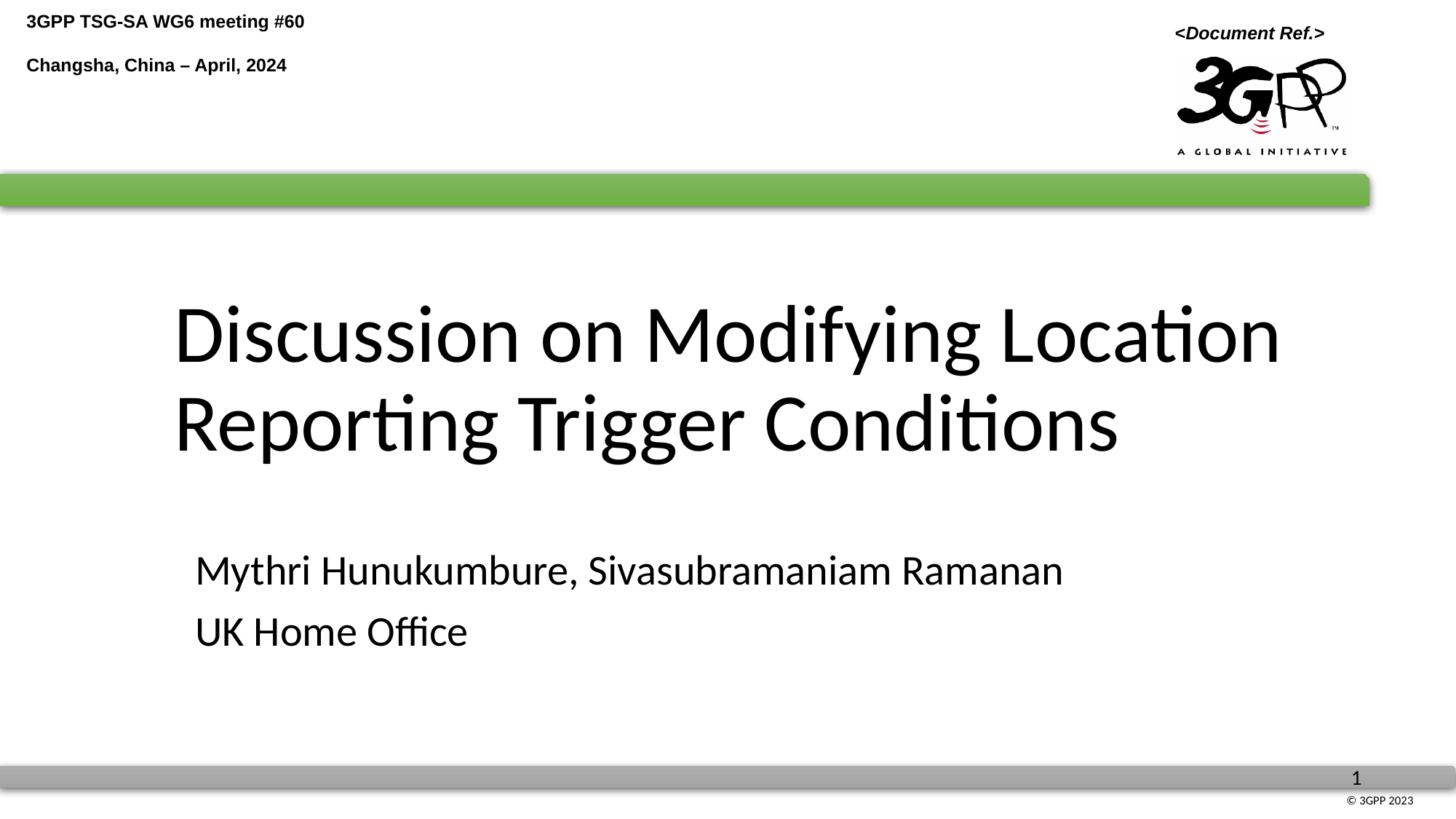

# Discussion on Modifying Location Reporting Trigger Conditions
Mythri Hunukumbure, Sivasubramaniam Ramanan
UK Home Office